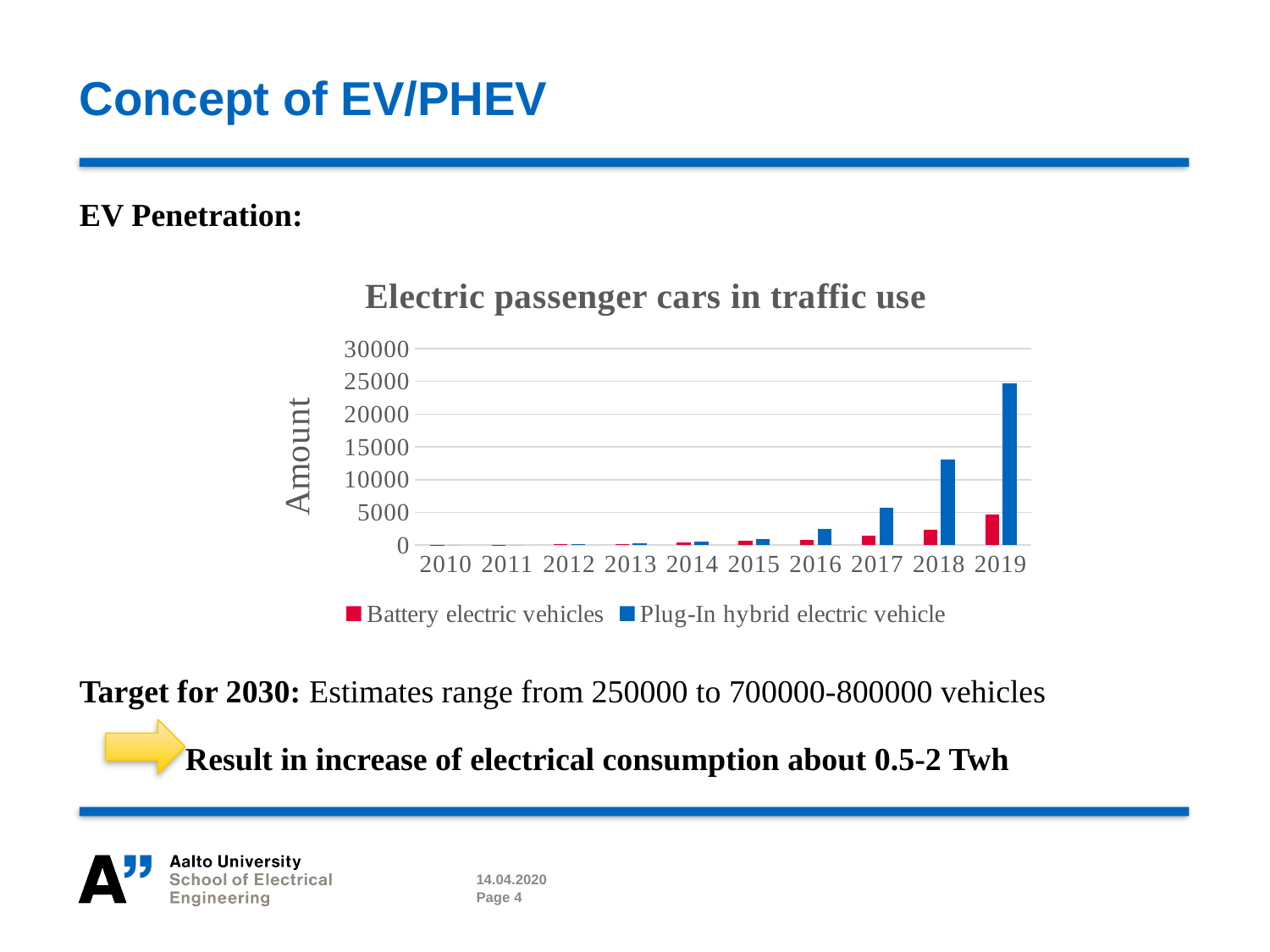

# Concept of EV/PHEV
EV Penetration:

Target for 2030: Estimates range from 250000 to 700000-800000 vehicles
                    Result in increase of electrical consumption about 0.5-2 Twh

### Chart: Electric passenger cars in traffic use

| Category |  |  |
|---|---|---|
| 2010 | 23.0 | 0.0 |
| 2011 | 56.0 | 0.0 |
| 2012 | 109.0 | 128.0 |
| 2013 | 169.0 | 296.0 |
| 2014 | 360.0 | 569.0 |
| 2015 | 614.0 | 973.0 |
| 2016 | 844.0 | 2441.0 |
| 2017 | 1449.0 | 5719.0 |
| 2018 | 2404.0 | 13095.0 |
| 2019 | 4661.0 | 24704.0 |

14.04.2020
Page 4